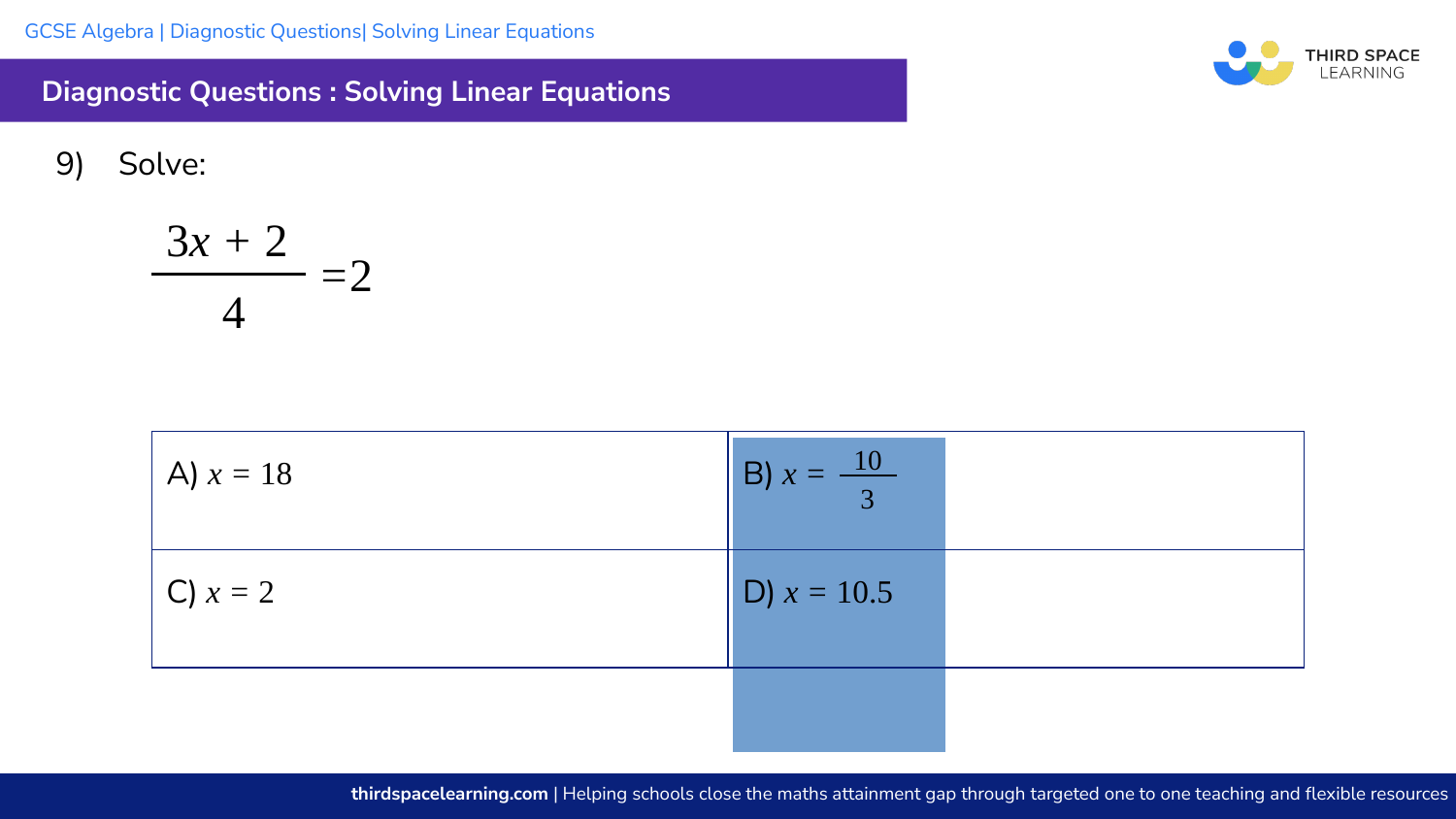

Diagnostic Questions : Solving Linear Equations
| 9) Solve: =2 |  |  |  |  |
| --- | --- | --- | --- | --- |
|  |  |  |  |  |
3x + 2
4

| A) x = 18 | B) x = |
| --- | --- |
| C) x = 2 | D) x = 10.5 |
10
3